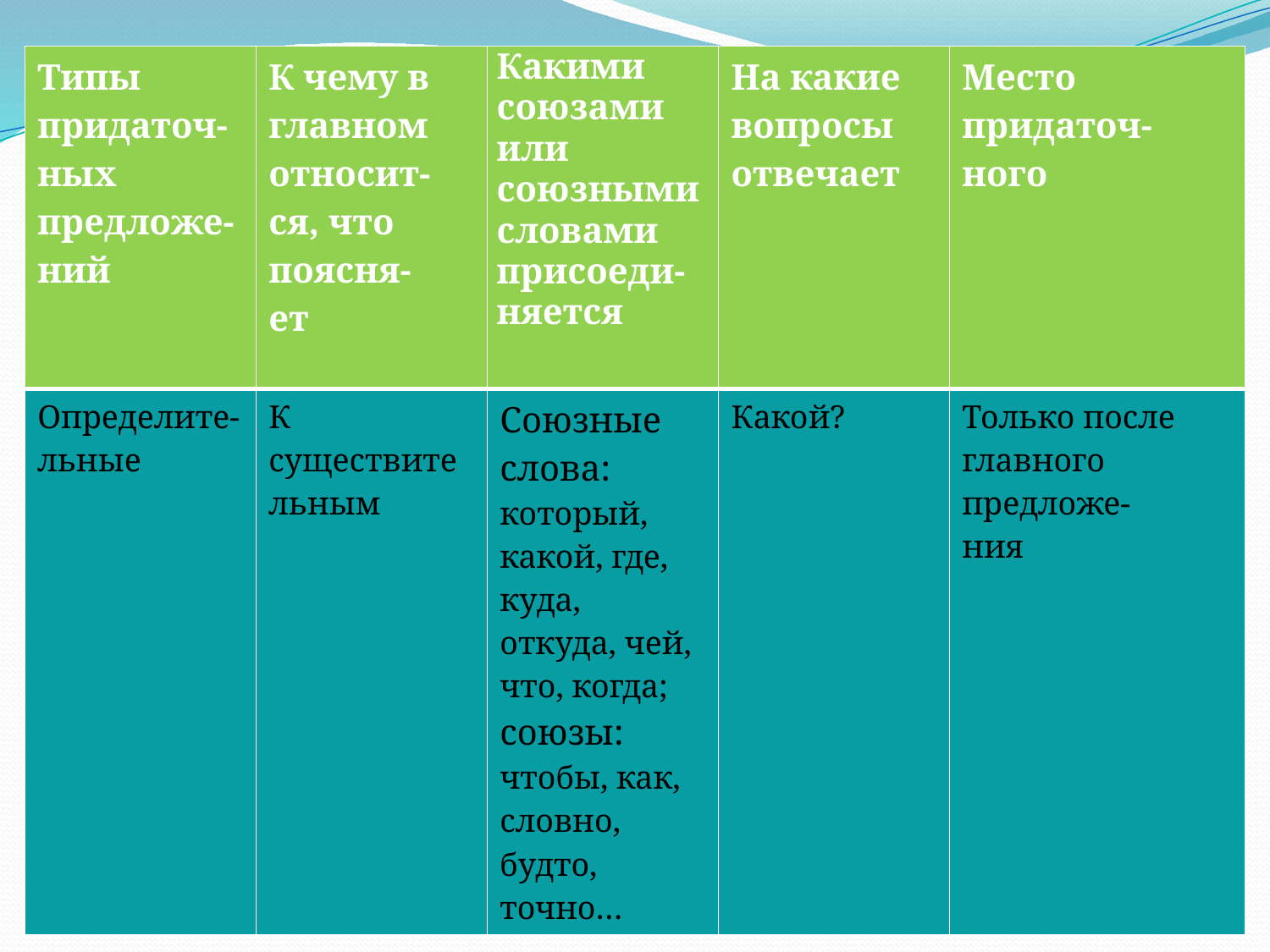

| Типы придаточ- ных предложе-ний | К чему в главном относит- ся, что поясня- ет | Какими союзами или союзными словами присоеди- няется | На какие вопросы отвечает | Место придаточ- ного |
| --- | --- | --- | --- | --- |
| Определите-льные | К существительным | Союзные слова: который, какой, где, куда, откуда, чей, что, когда; союзы: чтобы, как, словно, будто, точно… | Какой? | Только после главного предложе- ния |